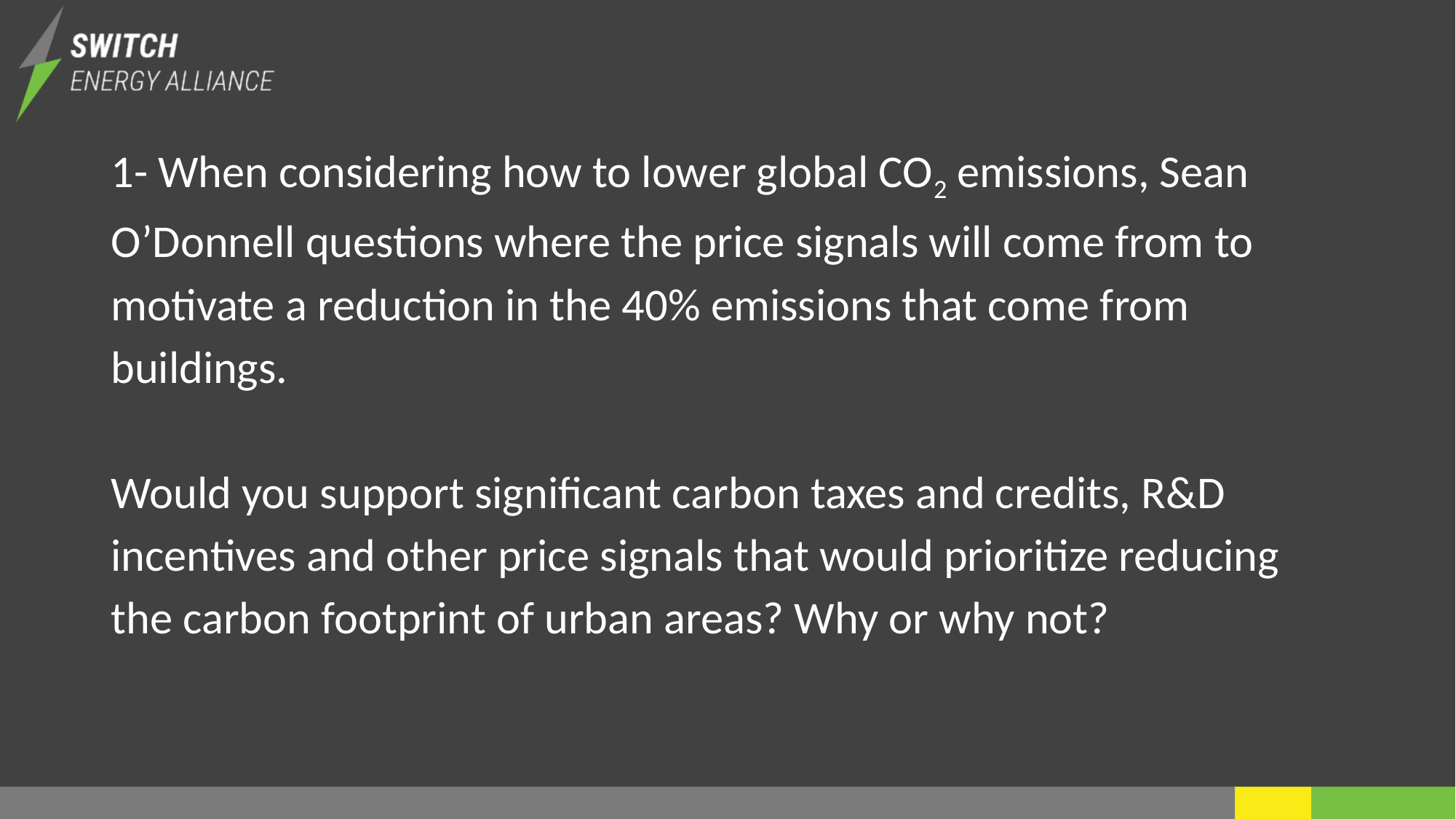

1- When considering how to lower global CO2 emissions, Sean O’Donnell questions where the price signals will come from to motivate a reduction in the 40% emissions that come from buildings.

Would you support significant carbon taxes and credits, R&D incentives and other price signals that would prioritize reducing the carbon footprint of urban areas? Why or why not?